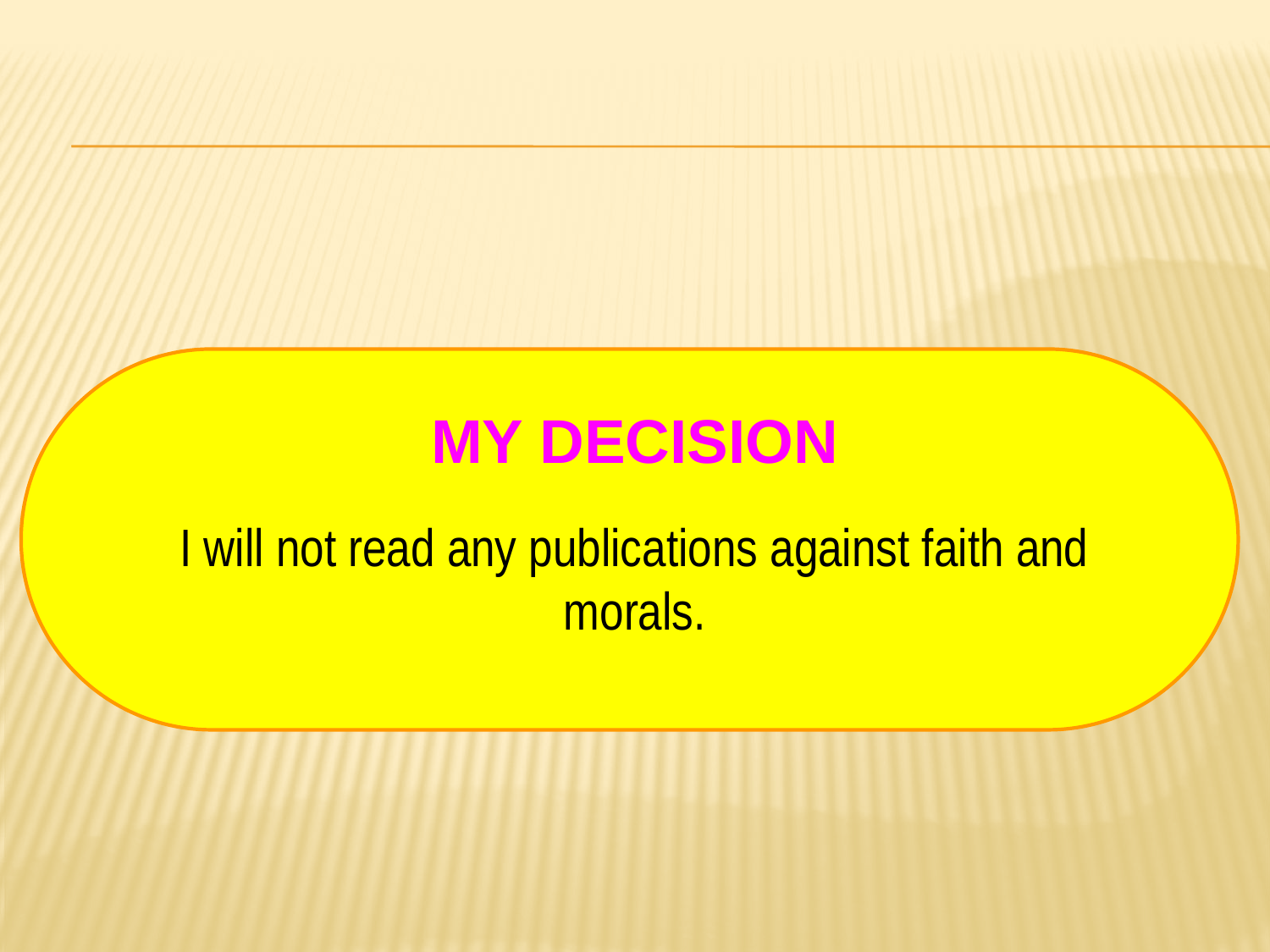

# My Decision
I will not read any publications against faith and morals.